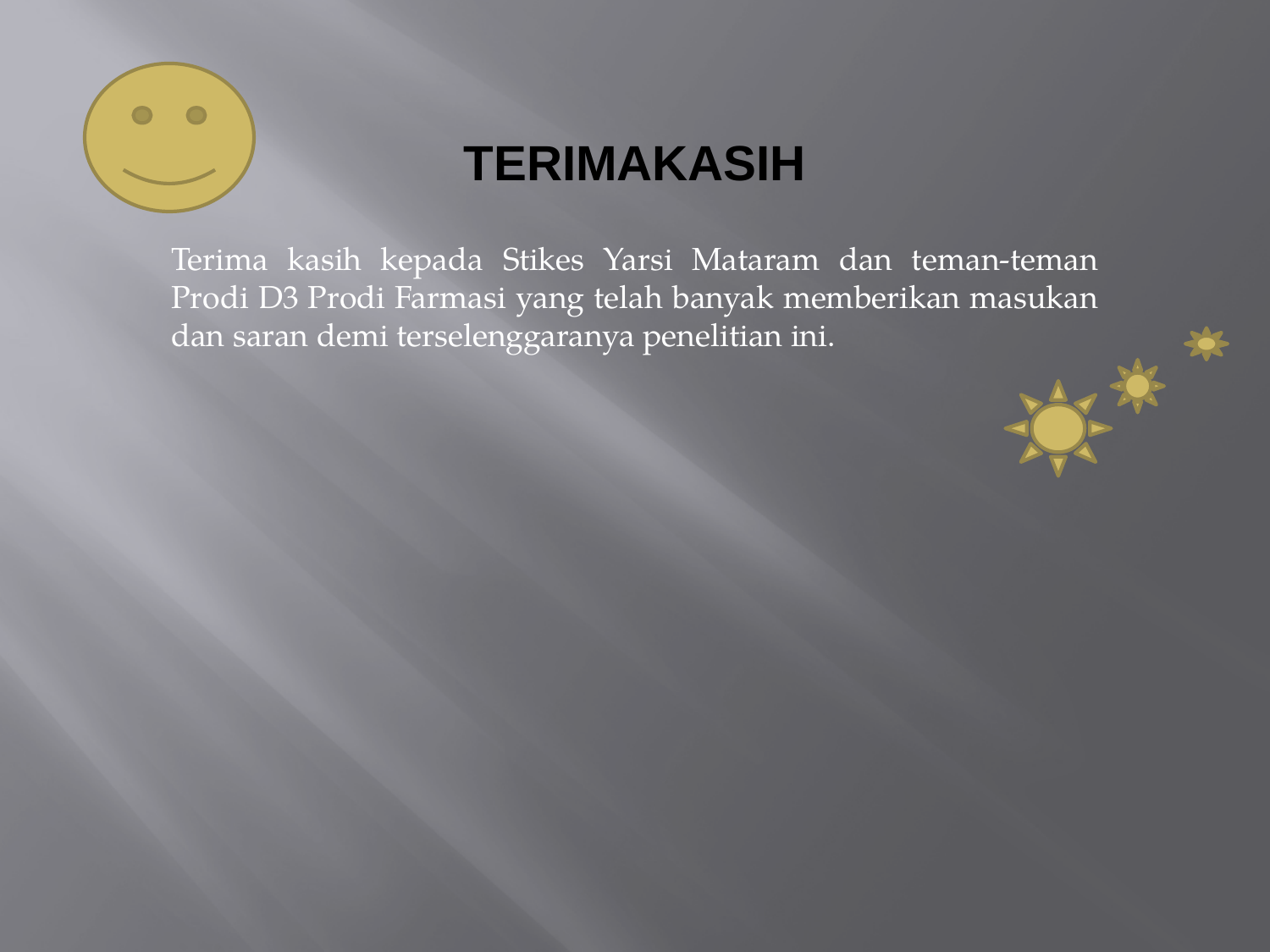

# TERIMAKASIH
Terima kasih kepada Stikes Yarsi Mataram dan teman-teman Prodi D3 Prodi Farmasi yang telah banyak memberikan masukan dan saran demi terselenggaranya penelitian ini.